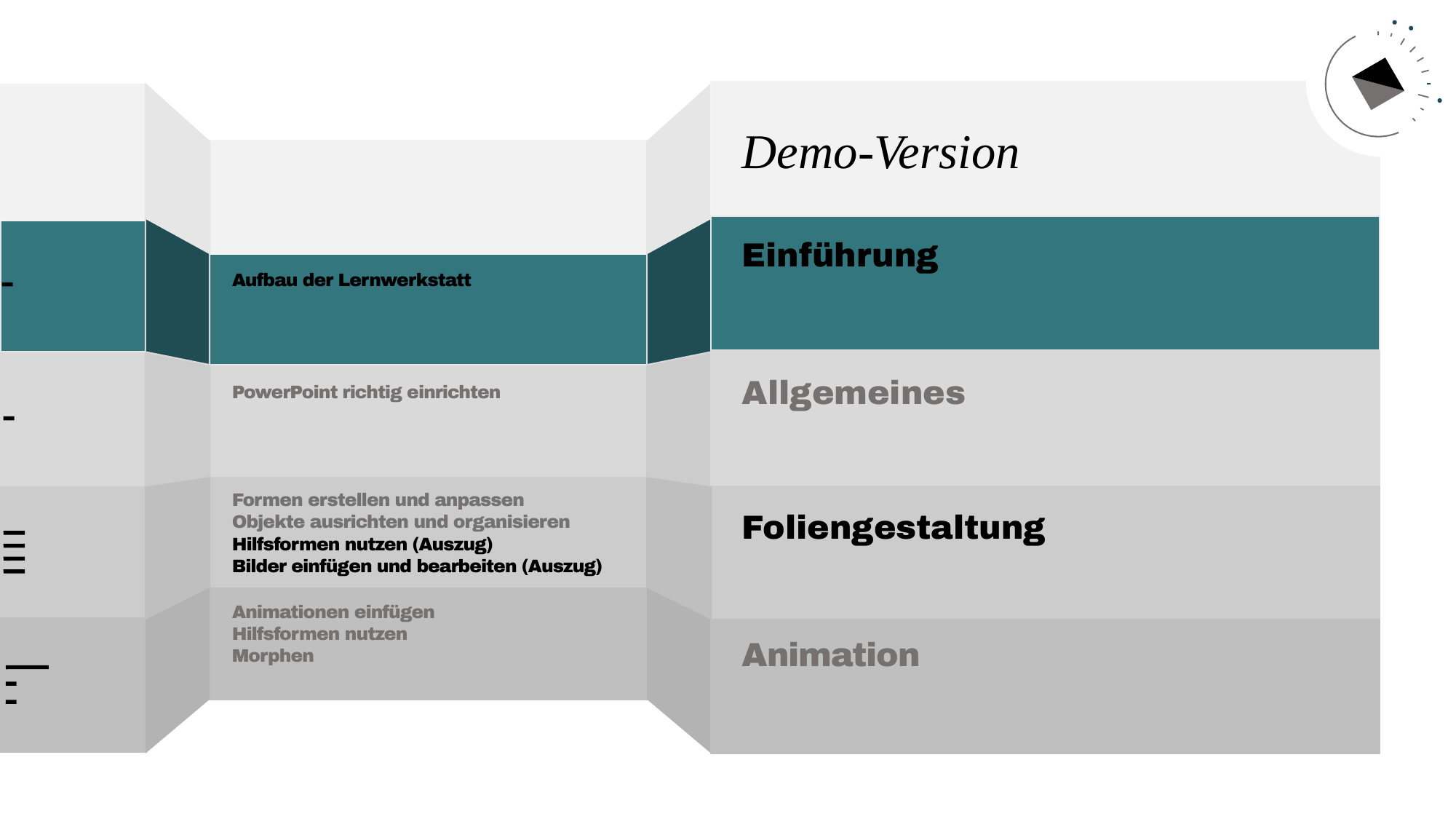

Demo-Version

Einführung

Aufbau der Lernwerkstatt

PowerPoint richtig einrichten
Allgemeines

Formen erstellen und anpassen
Objekte ausrichten und organisieren
Hilfsformen nutzen (Auszug)
Bilder einfügen und bearbeiten (Auszug)

Foliengestaltung

Animationen einfügen
Hilfsformen nutzen
Morphen

Animation